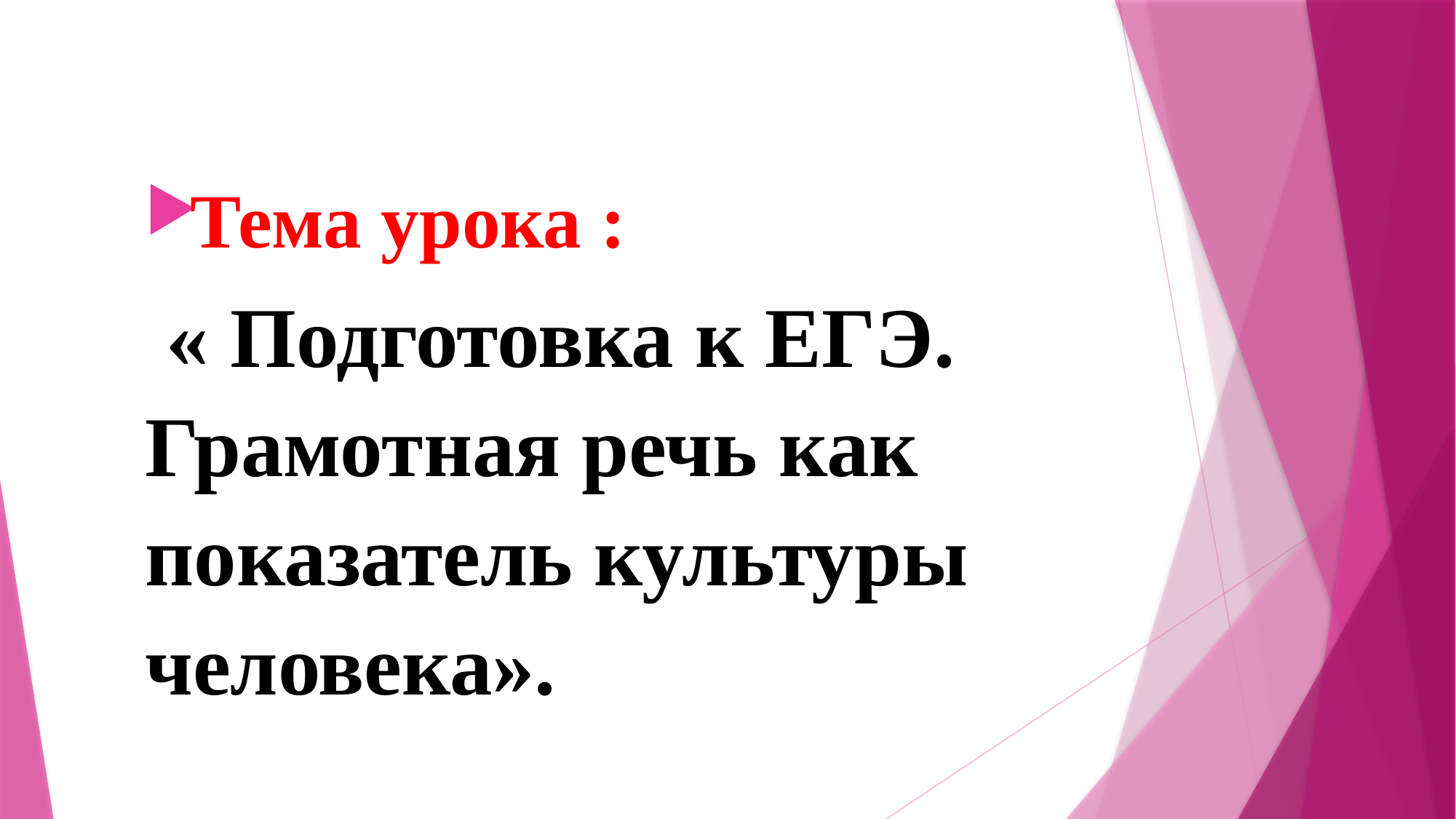

#
Тема урока :
 « Подготовка к ЕГЭ.  Грамотная речь как показатель культуры человека».